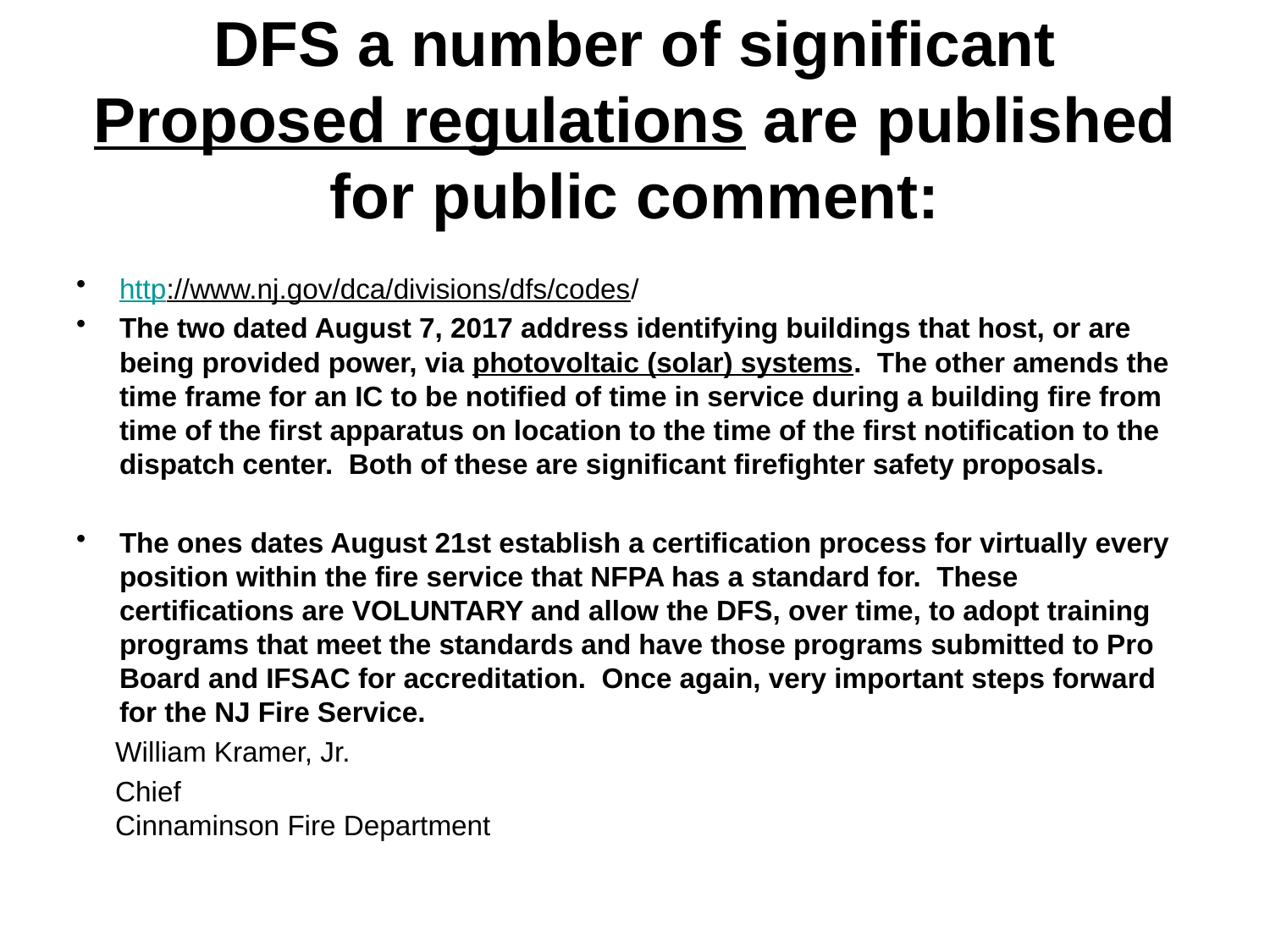

# DFS a number of significant Proposed regulations are published for public comment:
http://www.nj.gov/dca/divisions/dfs/codes/
The two dated August 7, 2017 address identifying buildings that host, or are being provided power, via photovoltaic (solar) systems.  The other amends the time frame for an IC to be notified of time in service during a building fire from time of the first apparatus on location to the time of the first notification to the dispatch center.  Both of these are significant firefighter safety proposals.

The ones dates August 21st establish a certification process for virtually every position within the fire service that NFPA has a standard for.  These certifications are VOLUNTARY and allow the DFS, over time, to adopt training programs that meet the standards and have those programs submitted to Pro Board and IFSAC for accreditation.  Once again, very important steps forward for the NJ Fire Service.
     William Kramer, Jr.
     Chief
     Cinnaminson Fire Department